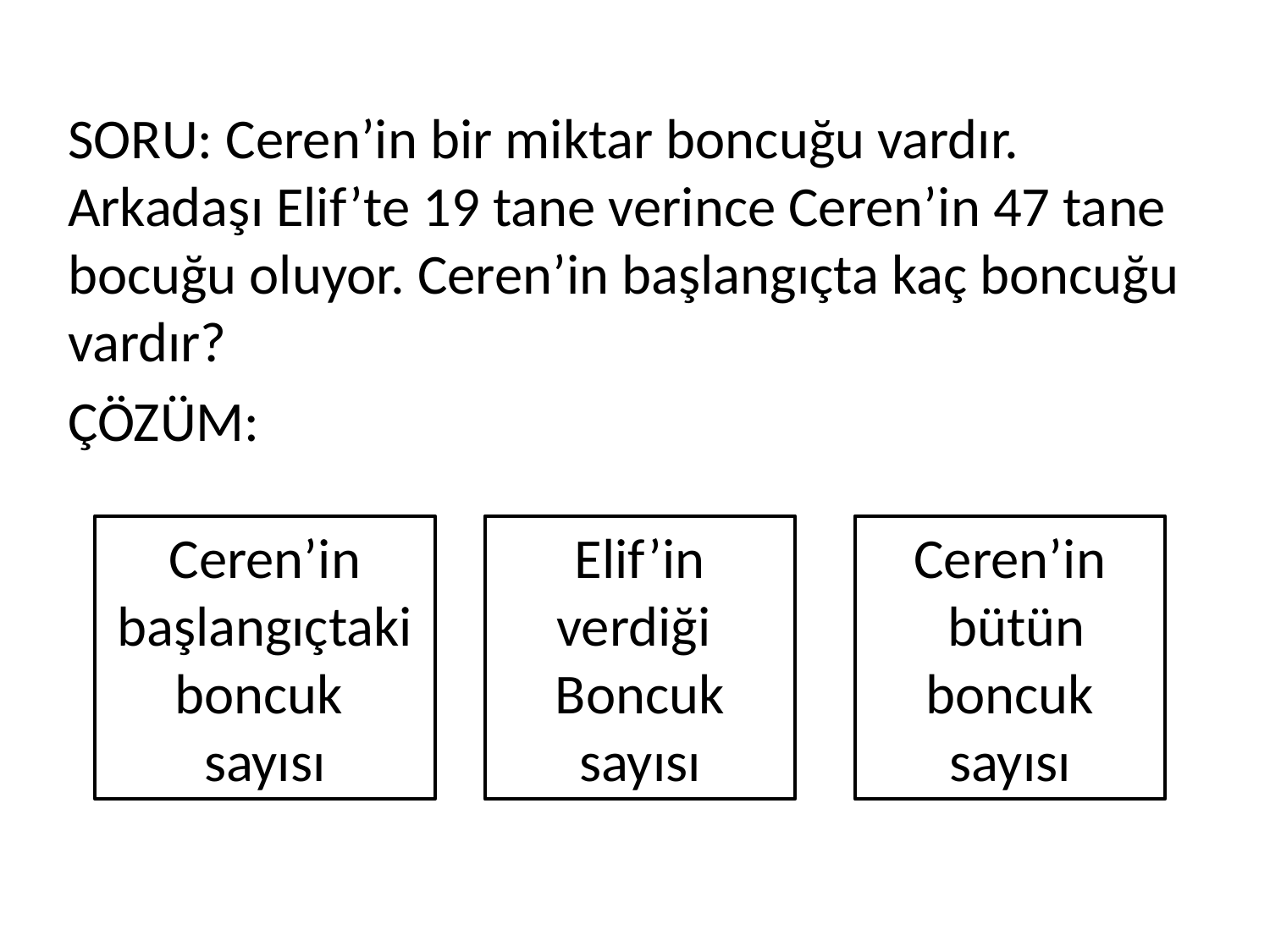

SORU: Ceren’in bir miktar boncuğu vardır. Arkadaşı Elif’te 19 tane verince Ceren’in 47 tane bocuğu oluyor. Ceren’in başlangıçta kaç boncuğu vardır?
ÇÖZÜM:
Ceren’in
başlangıçtaki boncuk
sayısı
Elif’in verdiği
Boncuk
sayısı
Ceren’in
 bütün boncuk sayısı